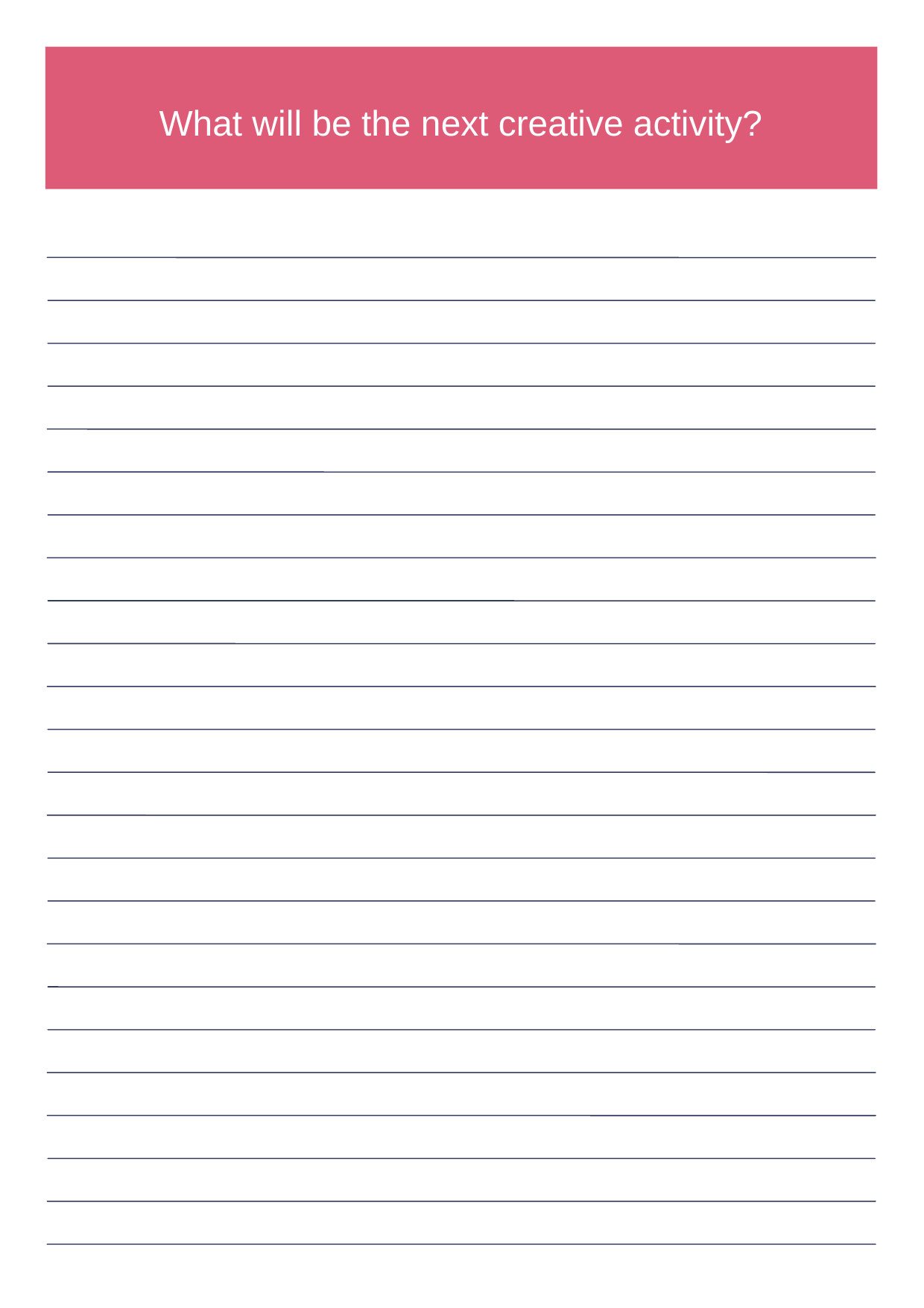

What will be the next creative activity?